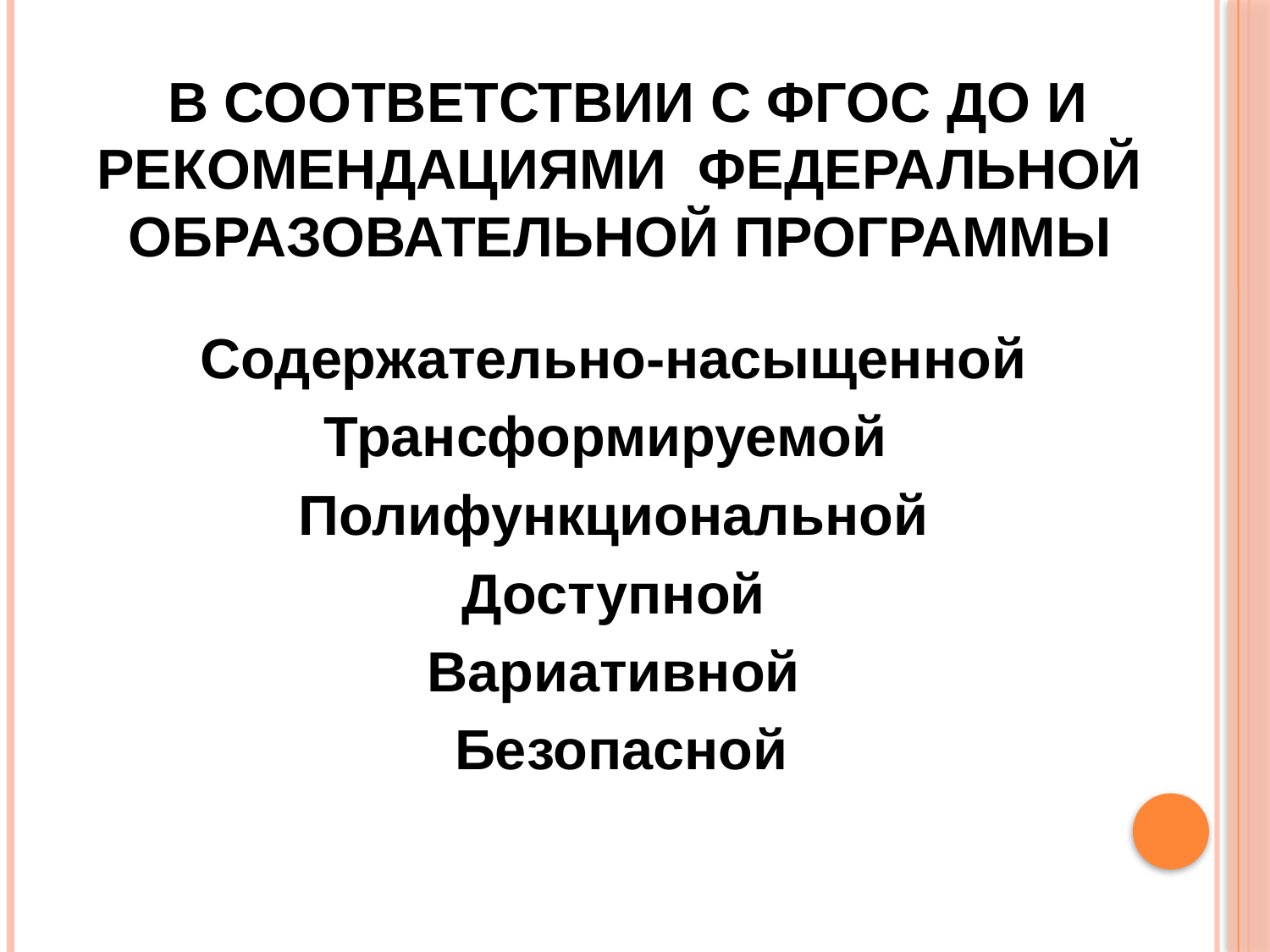

# В соответствии с ФГОС ДО и рекомендациями  Федеральной  образовательной программы
Содержательно-насыщенной
Трансформируемой
Полифункциональной
Доступной
Вариативной
 Безопасной